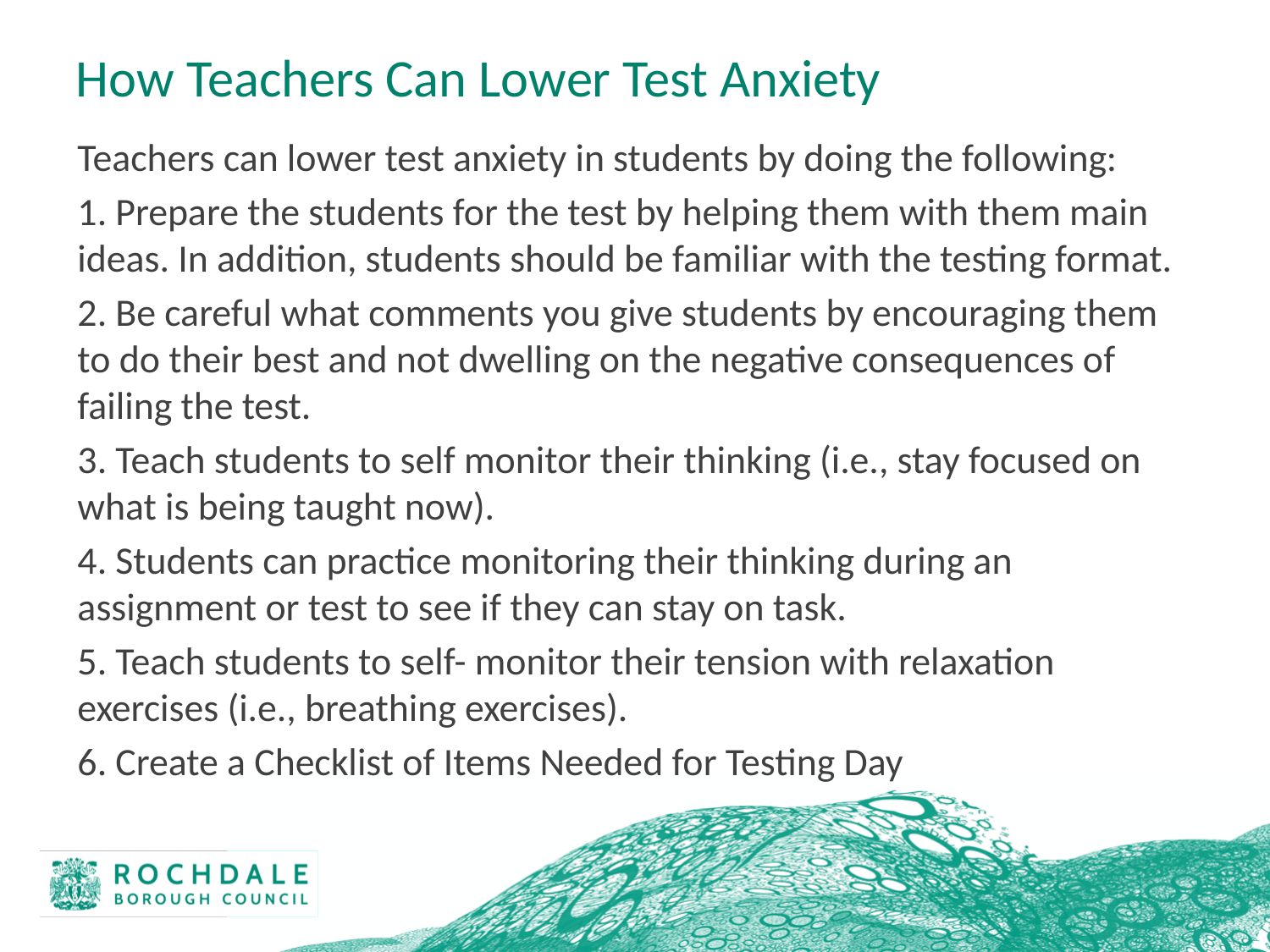

# How Teachers Can Lower Test Anxiety
Teachers can lower test anxiety in students by doing the following:
1. Prepare the students for the test by helping them with them main ideas. In addition, students should be familiar with the testing format.
2. Be careful what comments you give students by encouraging them to do their best and not dwelling on the negative consequences of failing the test.
3. Teach students to self monitor their thinking (i.e., stay focused on what is being taught now).
4. Students can practice monitoring their thinking during an assignment or test to see if they can stay on task.
5. Teach students to self- monitor their tension with relaxation exercises (i.e., breathing exercises).
6. Create a Checklist of Items Needed for Testing Day